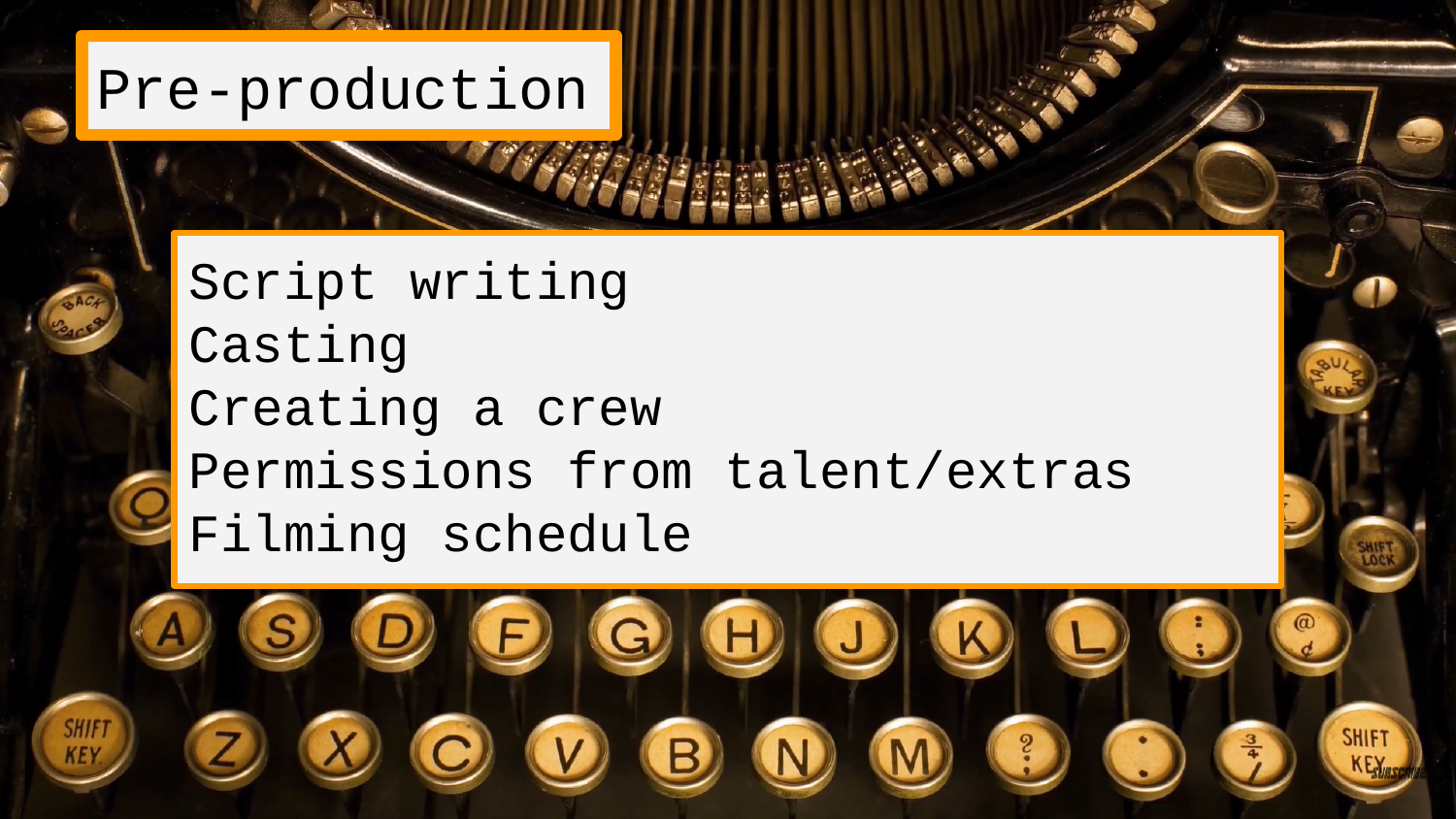

Pre-production
Script writing
Casting
Creating a crew
Permissions from talent/extras
Filming schedule